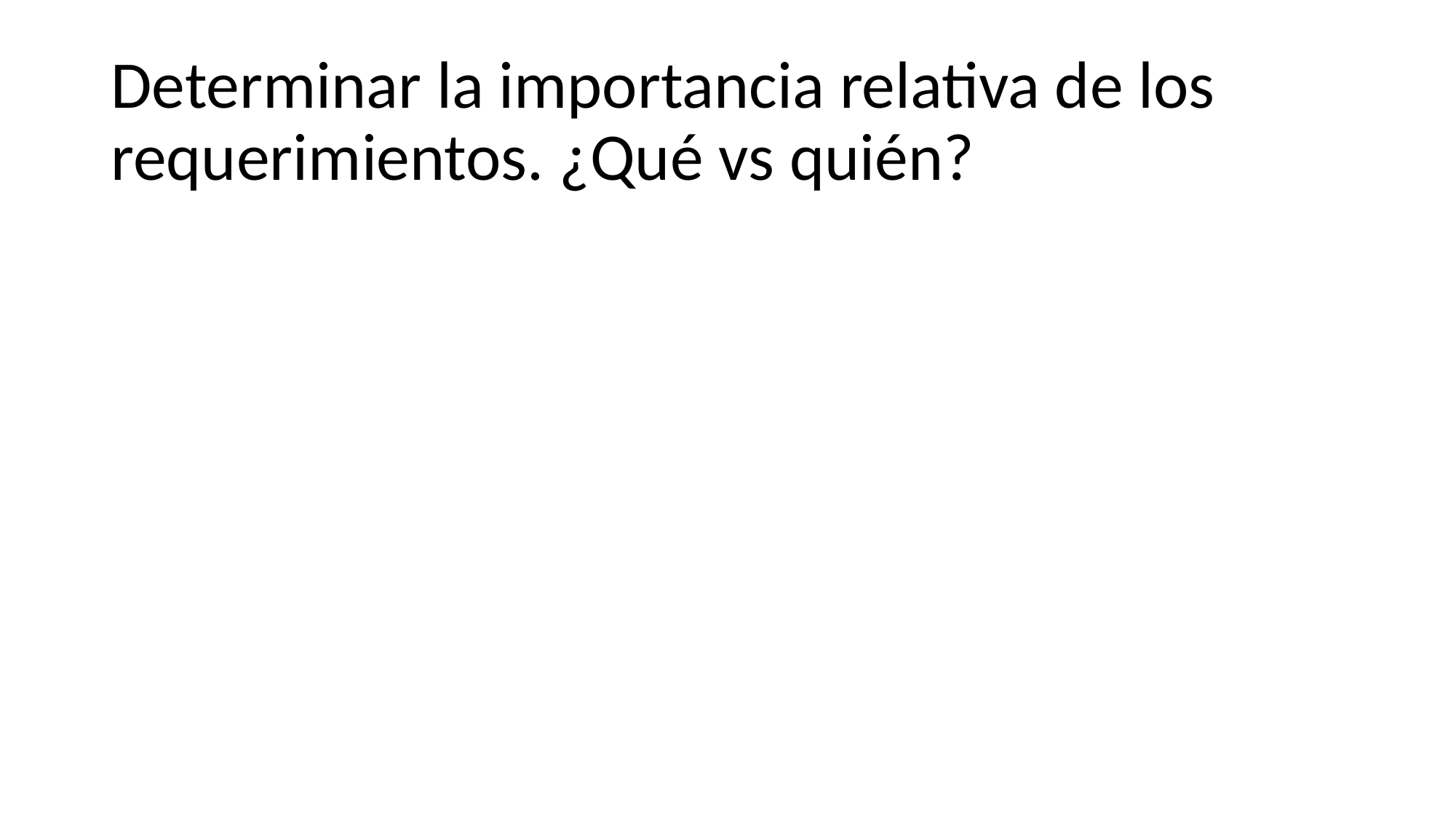

# Determinar la importancia relativa de los requerimientos. ¿Qué vs quién?